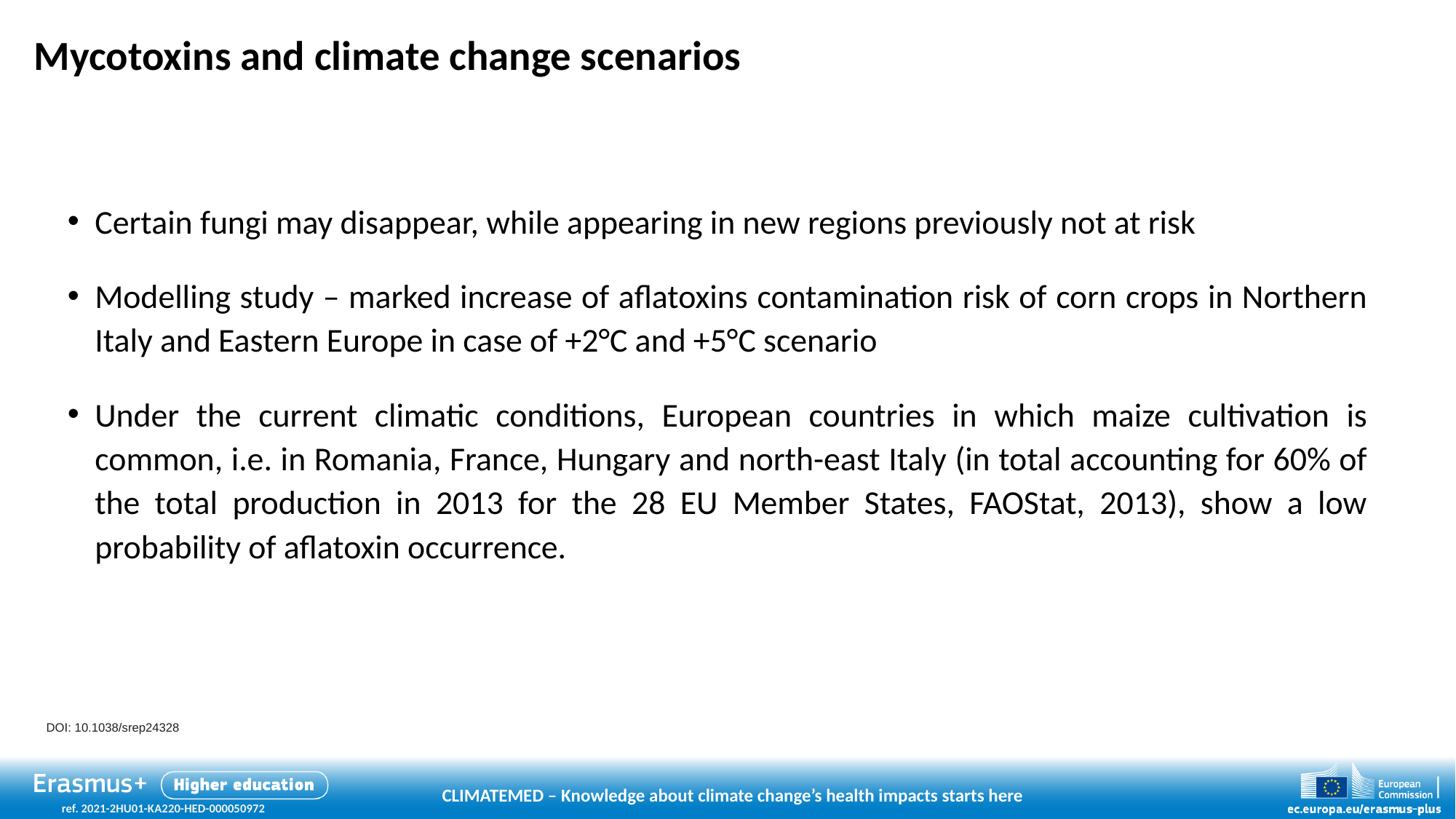

# Mycotoxins and climate change scenarios
Certain fungi may disappear, while appearing in new regions previously not at risk
Modelling study – marked increase of aflatoxins contamination risk of corn crops in Northern Italy and Eastern Europe in case of +2°C and +5°C scenario
Under the current climatic conditions, European countries in which maize cultivation is common, i.e. in Romania, France, Hungary and north-east Italy (in total accounting for 60% of the total production in 2013 for the 28 EU Member States, FAOStat, 2013), show a low probability of aflatoxin occurrence.
DOI: 10.1038/srep24328